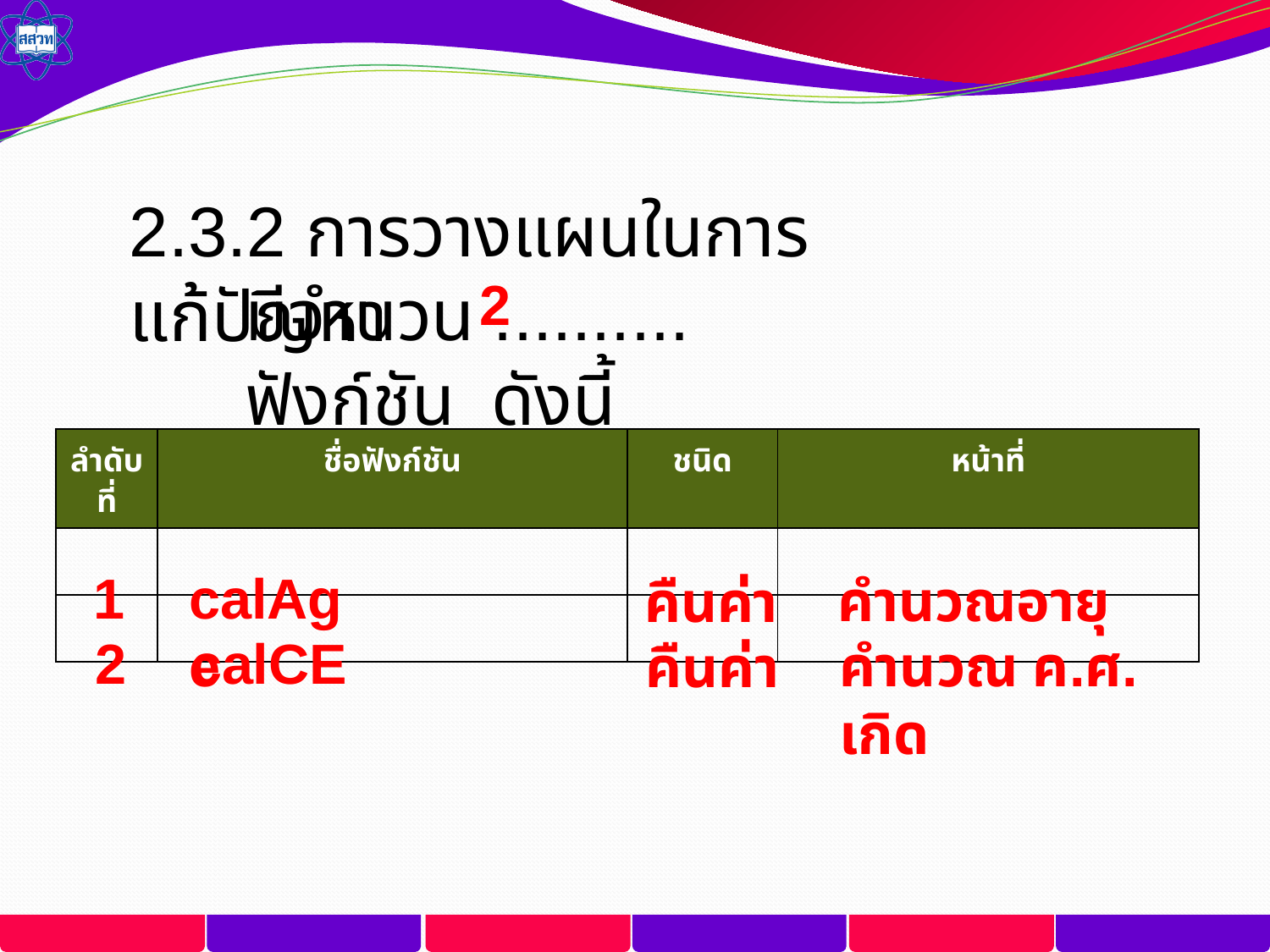

2.3.2 การวางแผนในการแก้ปัญหา
2
มีจำนวน .......... ฟังก์ชัน  ดังนี้
| ลำดับที่ | ชื่อฟังก์ชัน | ชนิด | หน้าที่ |
| --- | --- | --- | --- |
|  |  |  |  |
|  |  |  |  |
1
calAge
คำนวณอายุ
คืนค่า
2
calCE
คำนวณ ค.ศ. เกิด
คืนค่า